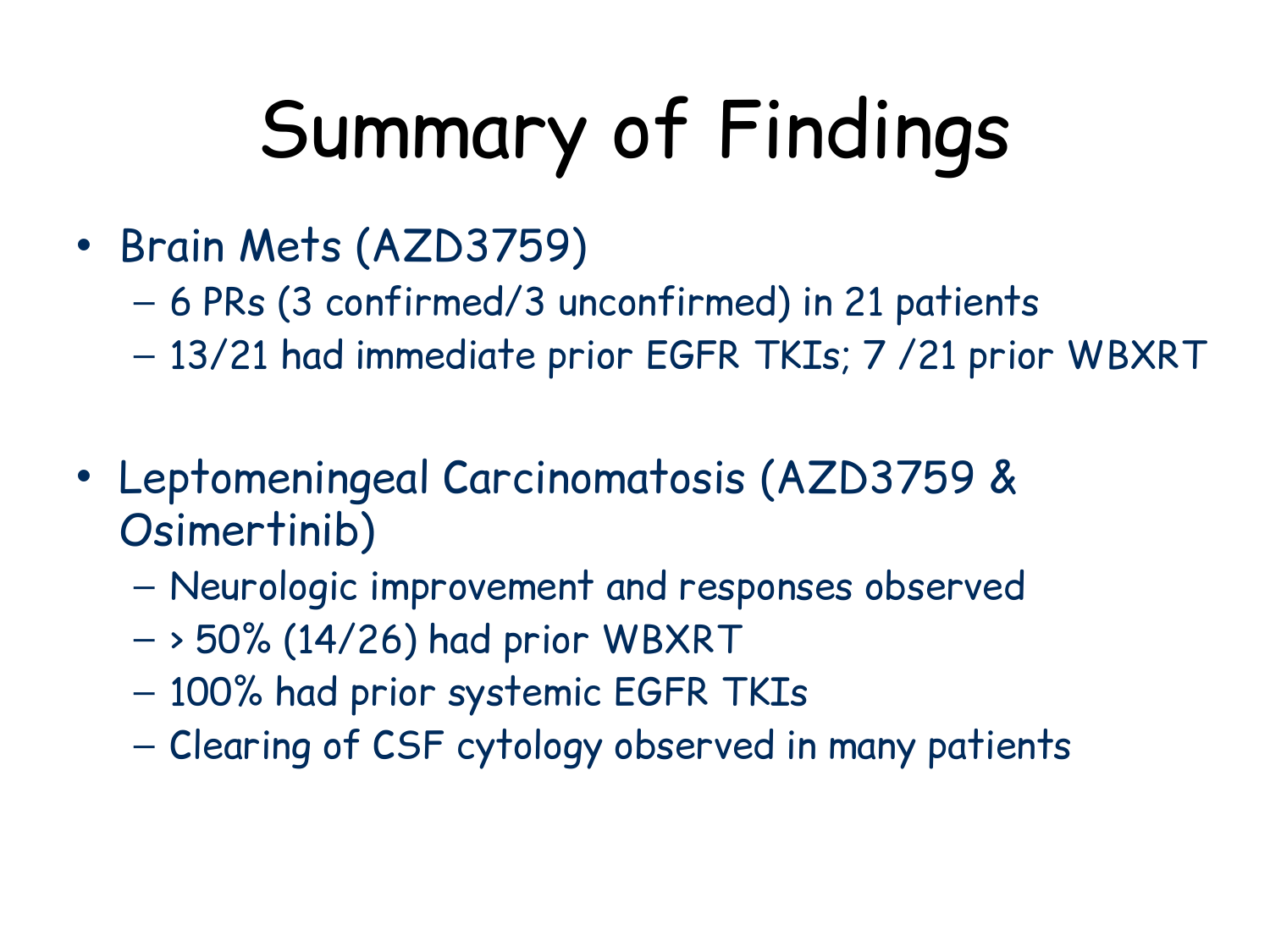

# Summary of Findings
Brain Mets (AZD3759)
6 PRs (3 confirmed/3 unconfirmed) in 21 patients
13/21 had immediate prior EGFR TKIs; 7 /21 prior WBXRT

Leptomeningeal Carcinomatosis (AZD3759 & Osimertinib)
Neurologic improvement and responses observed
> 50% (14/26) had prior WBXRT
100% had prior systemic EGFR TKIs
Clearing of CSF cytology observed in many patients